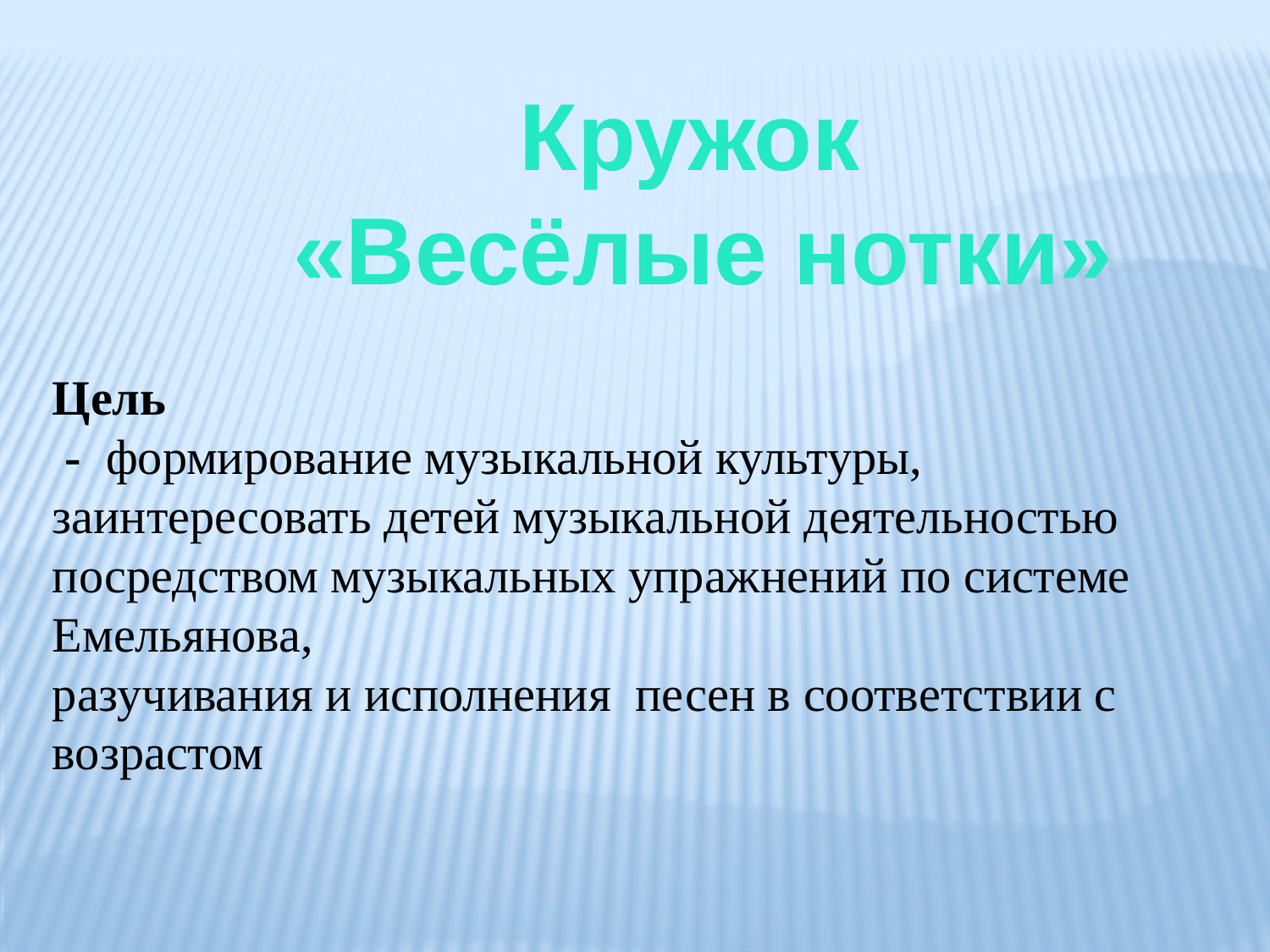

Кружок
«Весёлые нотки»
Цель
 -  формирование музыкальной культуры, заинтересовать детей музыкальной деятельностью
посредством музыкальных упражнений по системе Емельянова,
разучивания и исполнения  песен в соответствии с возрастом